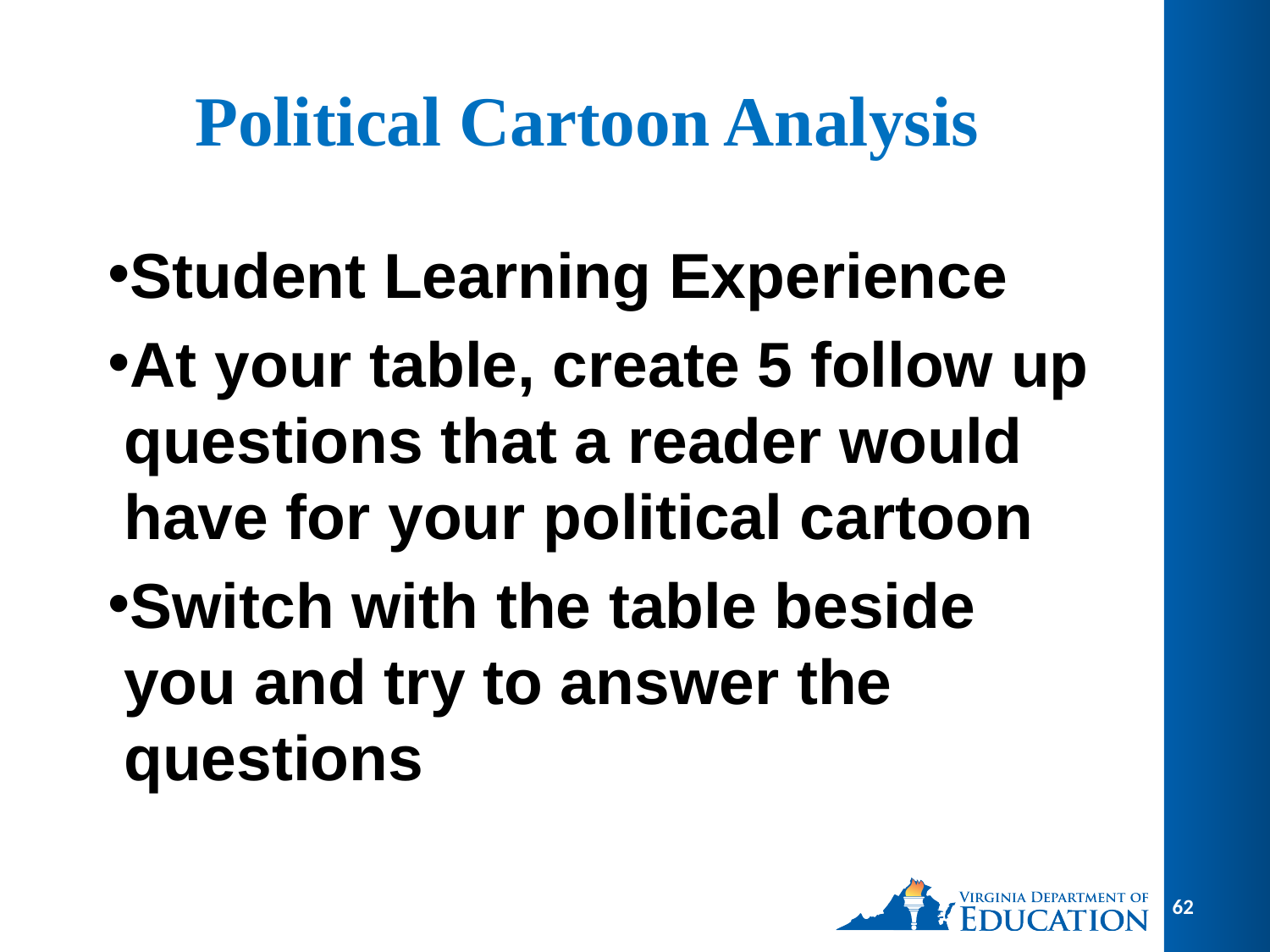

# Political Cartoon Analysis
Student Learning Experience
At your table, create 5 follow up questions that a reader would have for your political cartoon
Switch with the table beside you and try to answer the questions
62